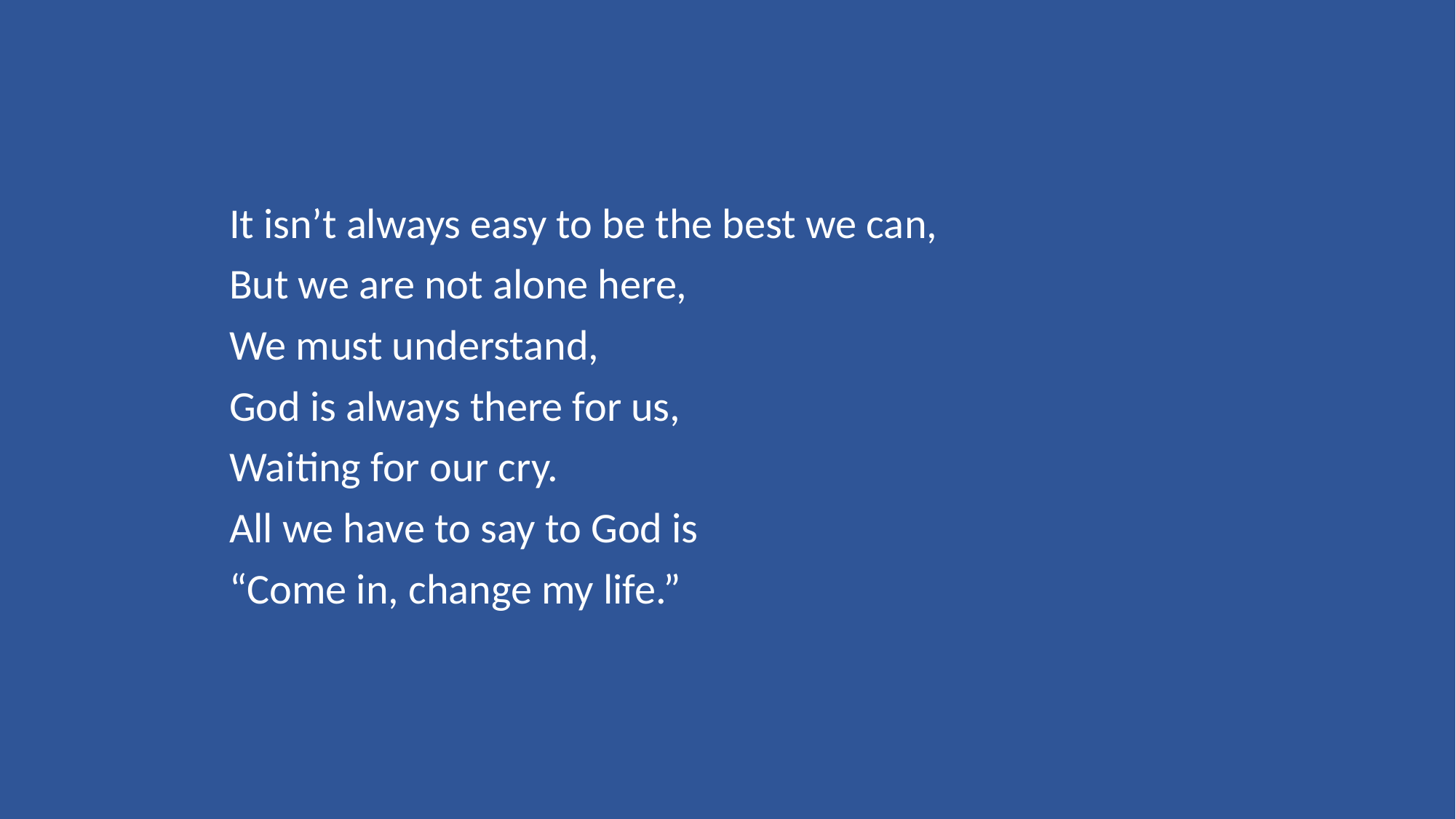

It isn’t always easy to be the best we can,
But we are not alone here,
We must understand,
God is always there for us,
Waiting for our cry.
All we have to say to God is
“Come in, change my life.”